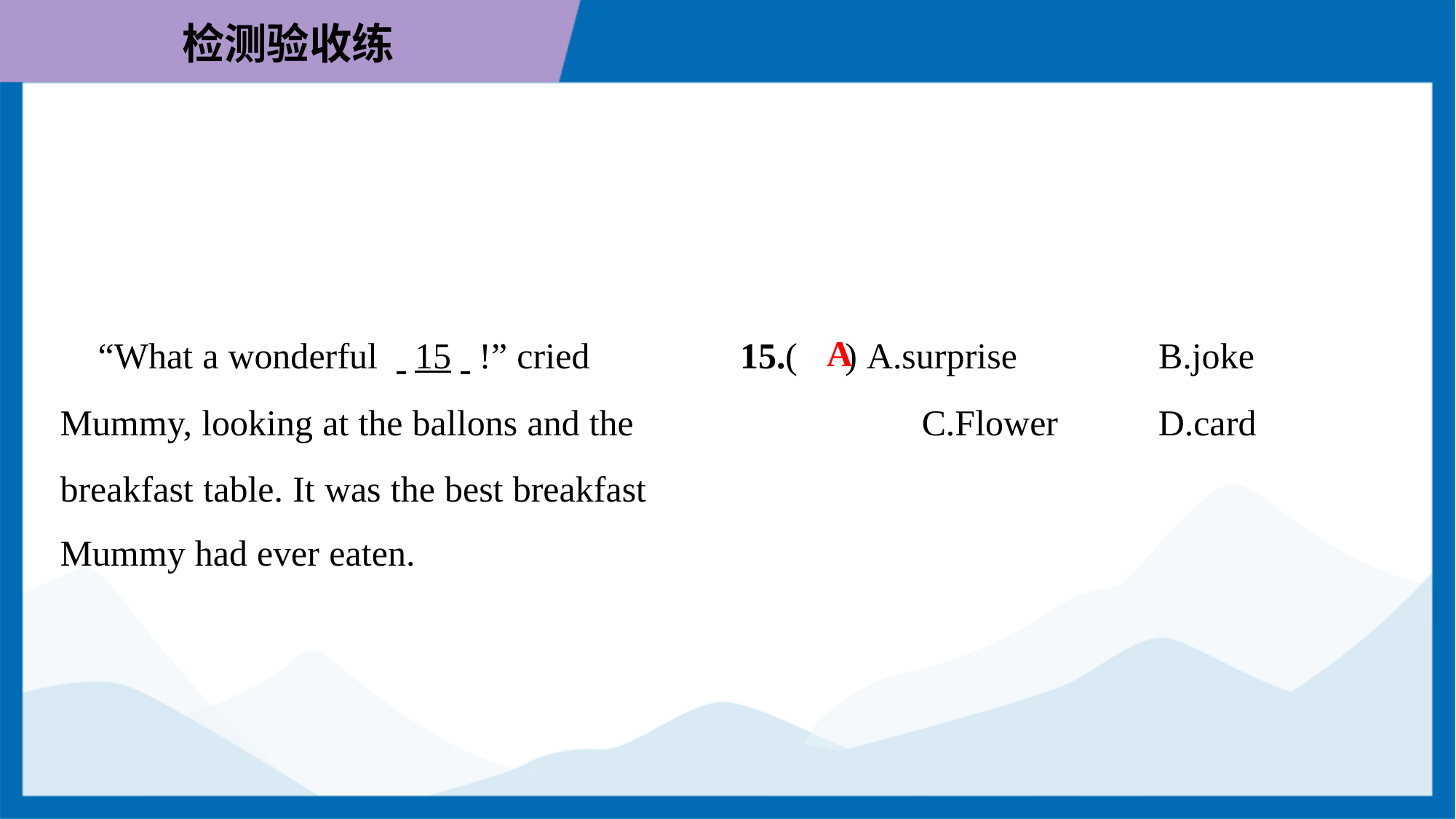

“What a wonderful . .15. .!” cried
Mummy, looking at the ballons and the
breakfast table. It was the best breakfast
Mummy had ever eaten.
15.(     ) A.surprise	       B.joke
                    C.Flower           D.card
A